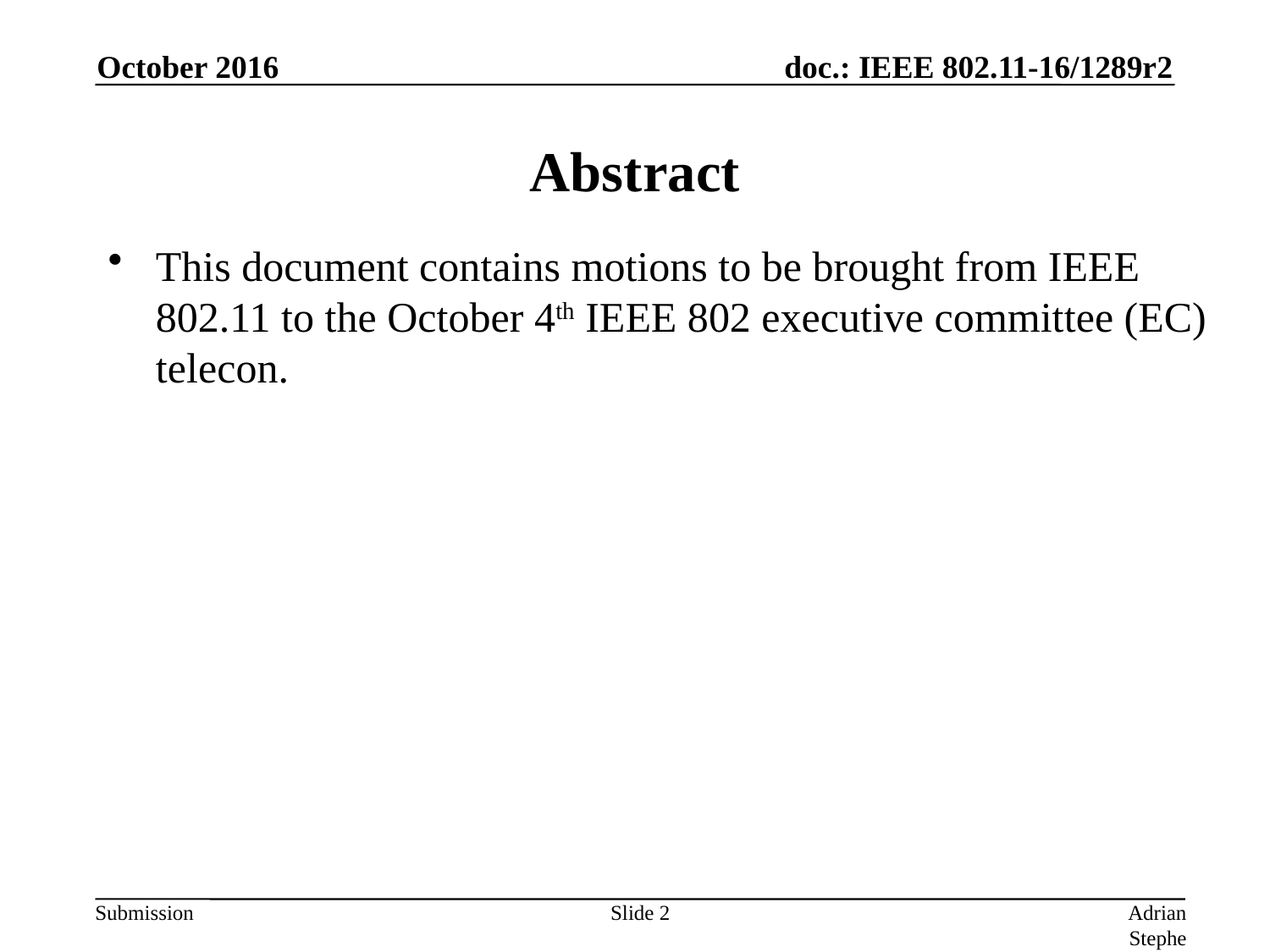

October 2016
# Abstract
This document contains motions to be brought from IEEE 802.11 to the October 4th IEEE 802 executive committee (EC) telecon.

Slide 2
Adrian Stephens (Intel Corporation)